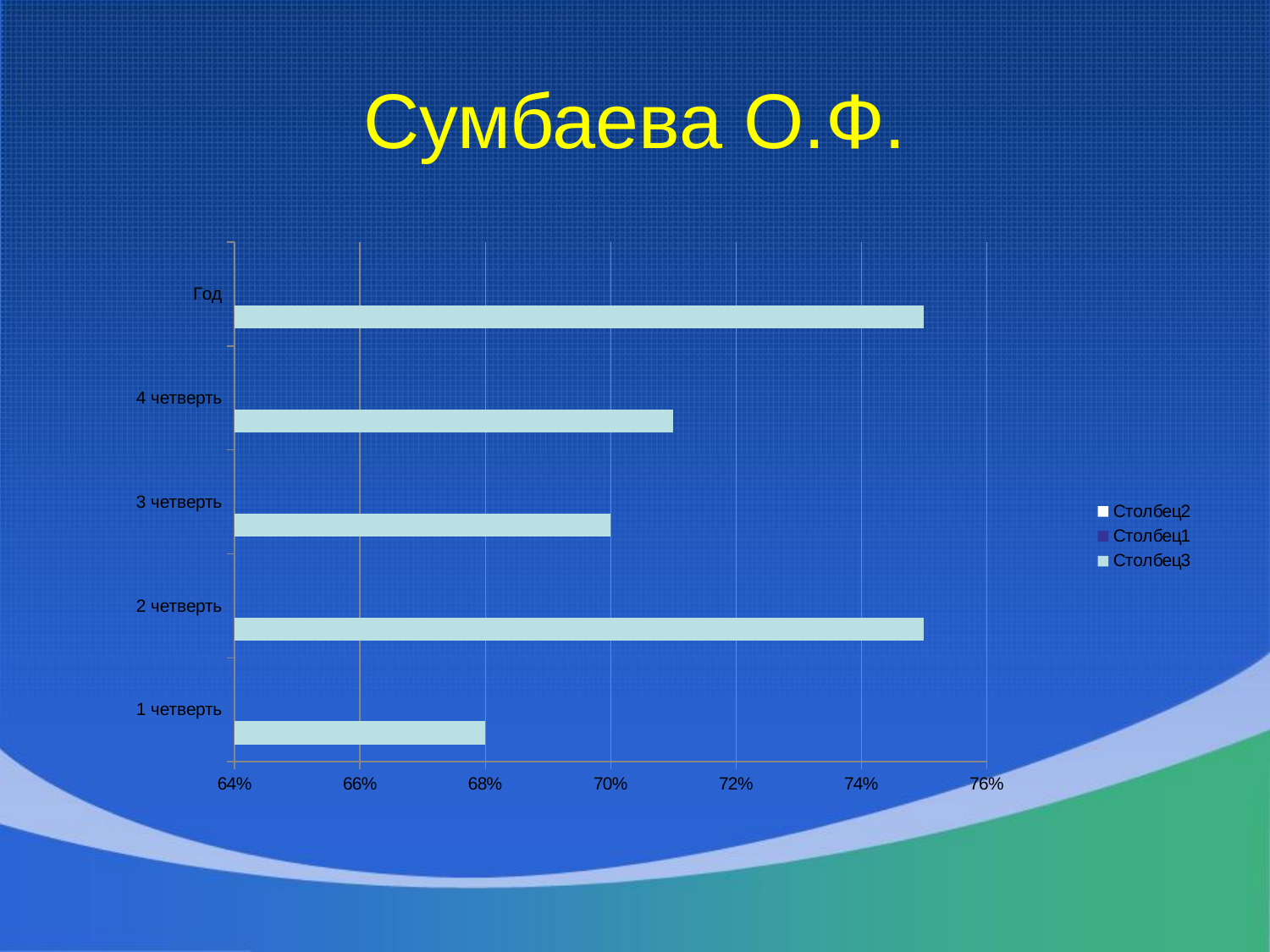

# Сумбаева О.Ф.

### Chart

| Category | Столбец3 | Столбец1 | Столбец2 |
|---|---|---|---|
| 1 четверть | 0.68 | None | None |
| 2 четверть | 0.7500000000000012 | None | None |
| 3 четверть | 0.7000000000000006 | None | None |
| 4 четверть | 0.7100000000000006 | None | None |
| Год | 0.7500000000000012 | None | None |